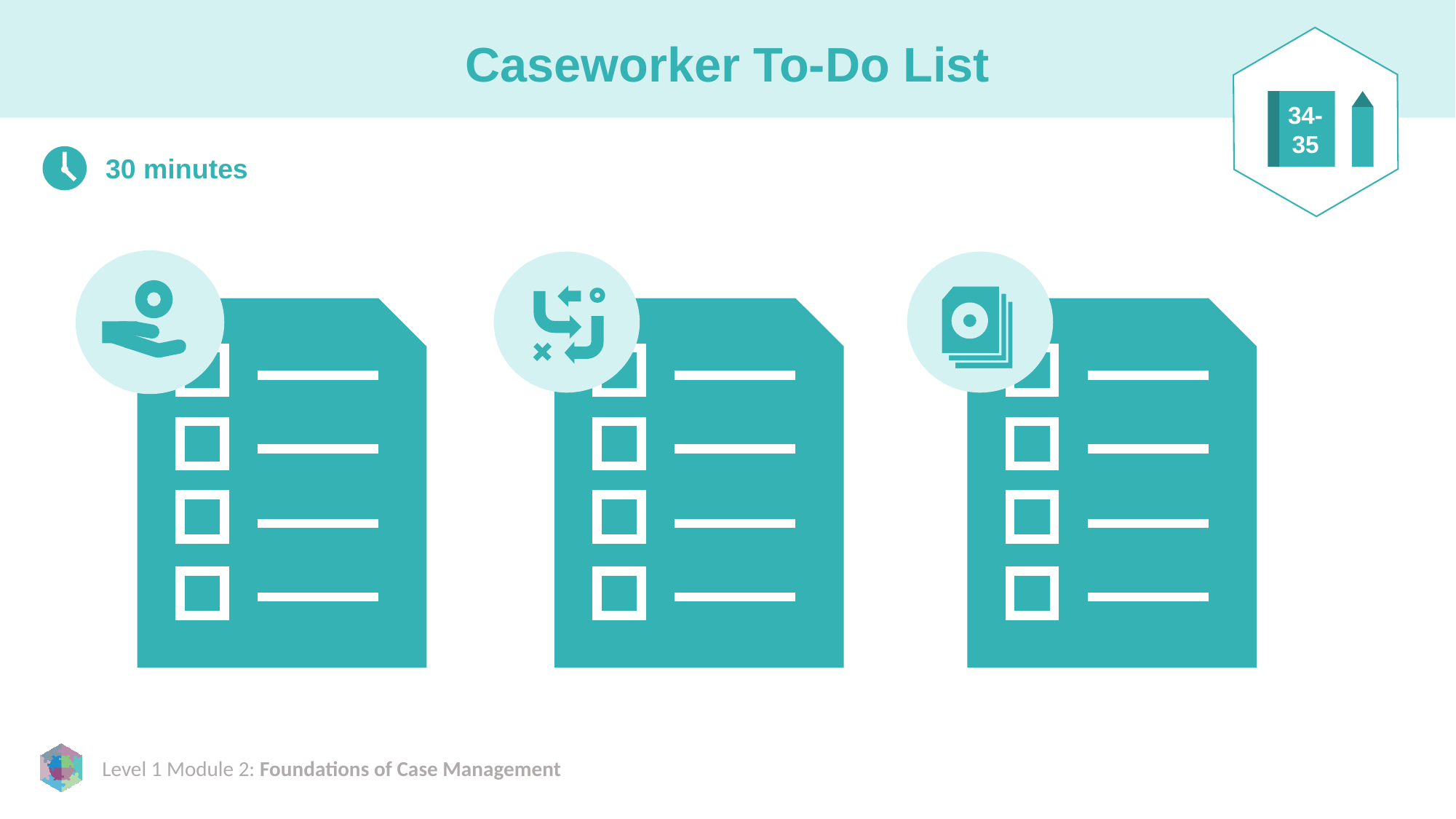

# Caseworker To-Do List

34-35

30 minutes